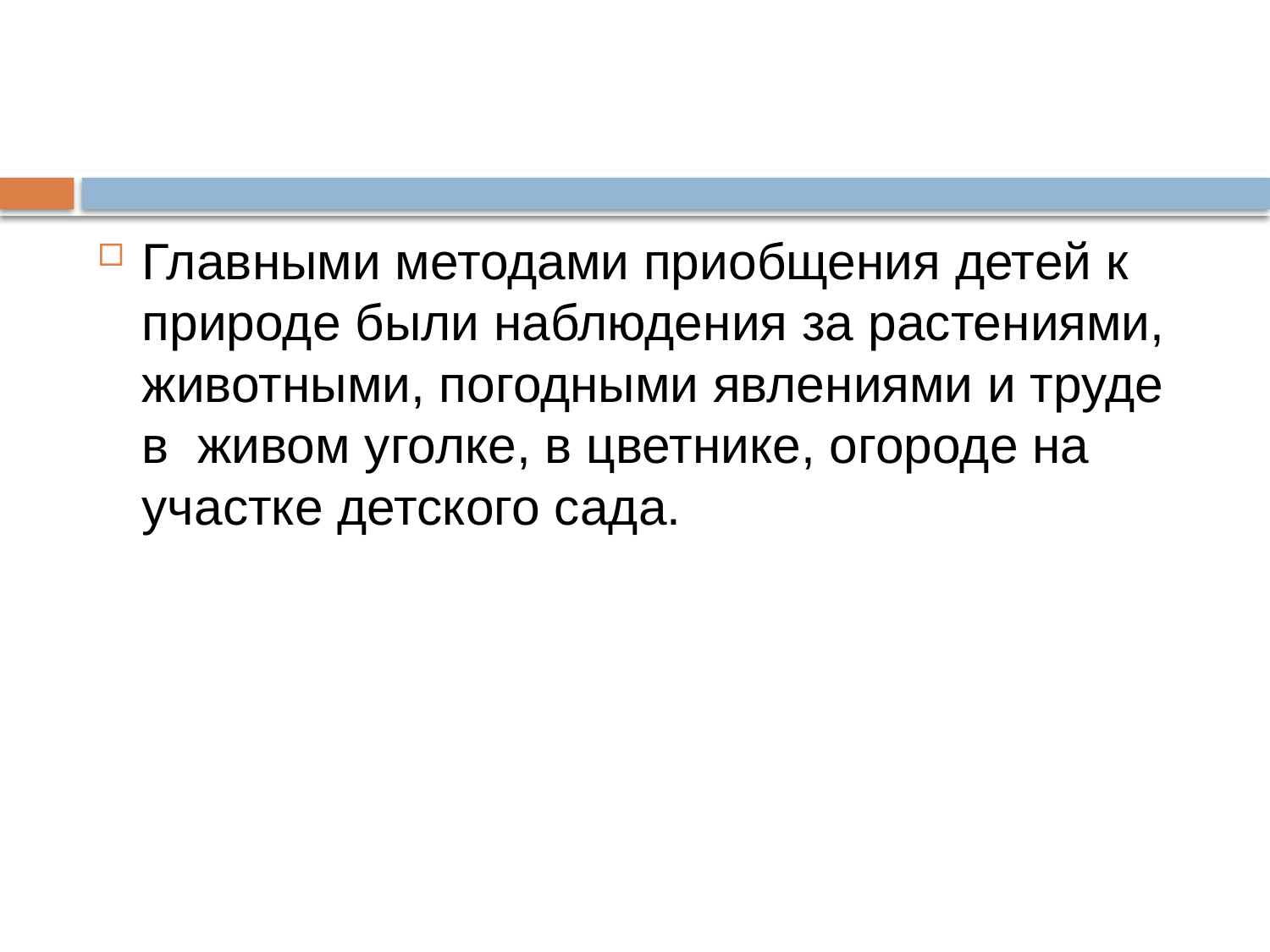

#
Главными методами приобщения детей к природе были наблюдения за растениями, животными, погодными явлениями и труде в  живом уголке, в цветнике, огороде на участке детского сада.